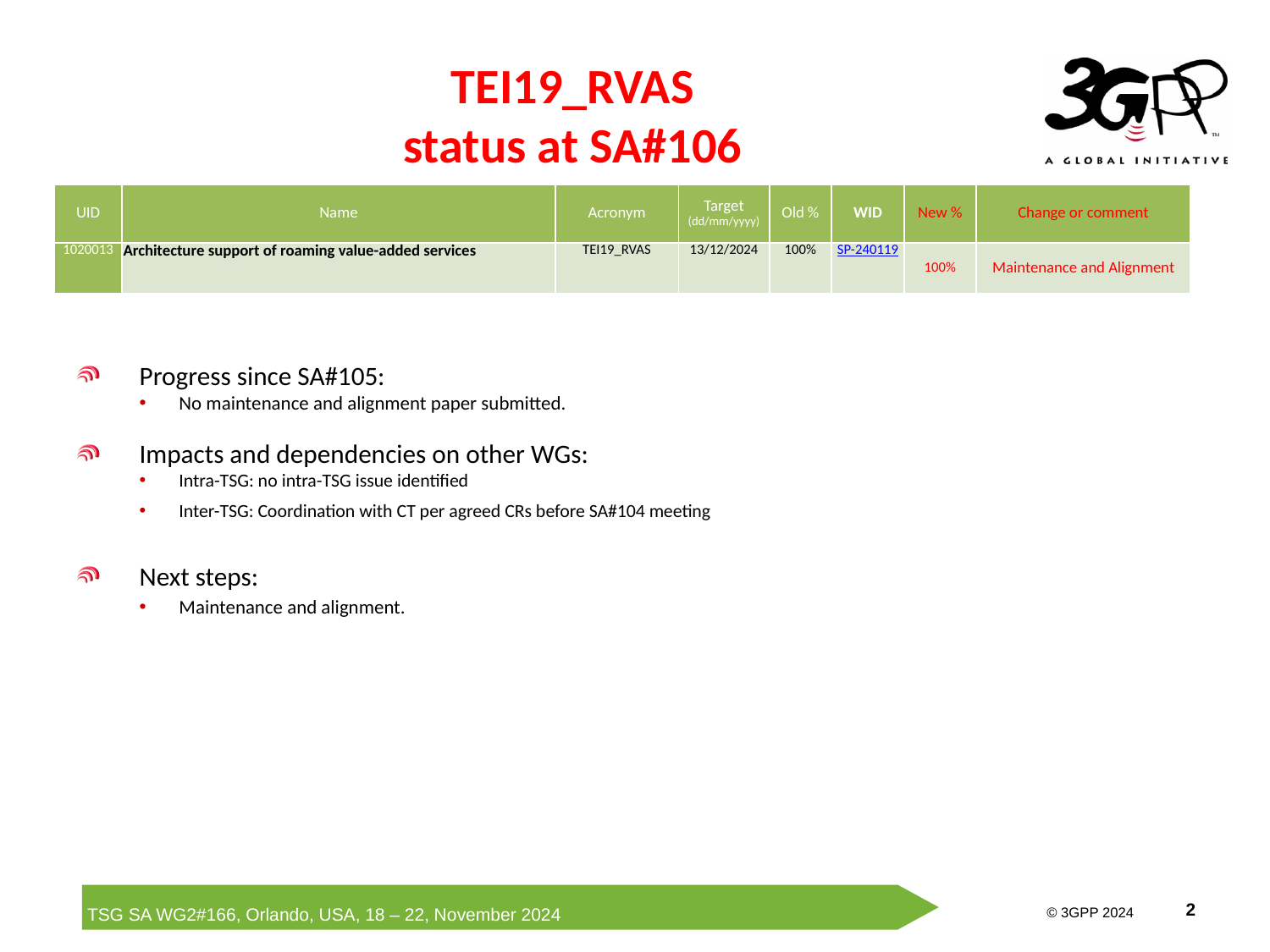

# TEI19_RVAS status at SA#106
| UID | Name | Acronym | Target (dd/mm/yyyy) | Old % | WID | New % | Change or comment |
| --- | --- | --- | --- | --- | --- | --- | --- |
| 1020013 | Architecture support of roaming value-added services | TEI19\_RVAS | 13/12/2024 | 100% | SP-240119 | 100% | Maintenance and Alignment |
Progress since SA#105:
No maintenance and alignment paper submitted.

Impacts and dependencies on other WGs:
Intra-TSG: no intra-TSG issue identified
Inter-TSG: Coordination with CT per agreed CRs before SA#104 meeting

Next steps:
Maintenance and alignment.